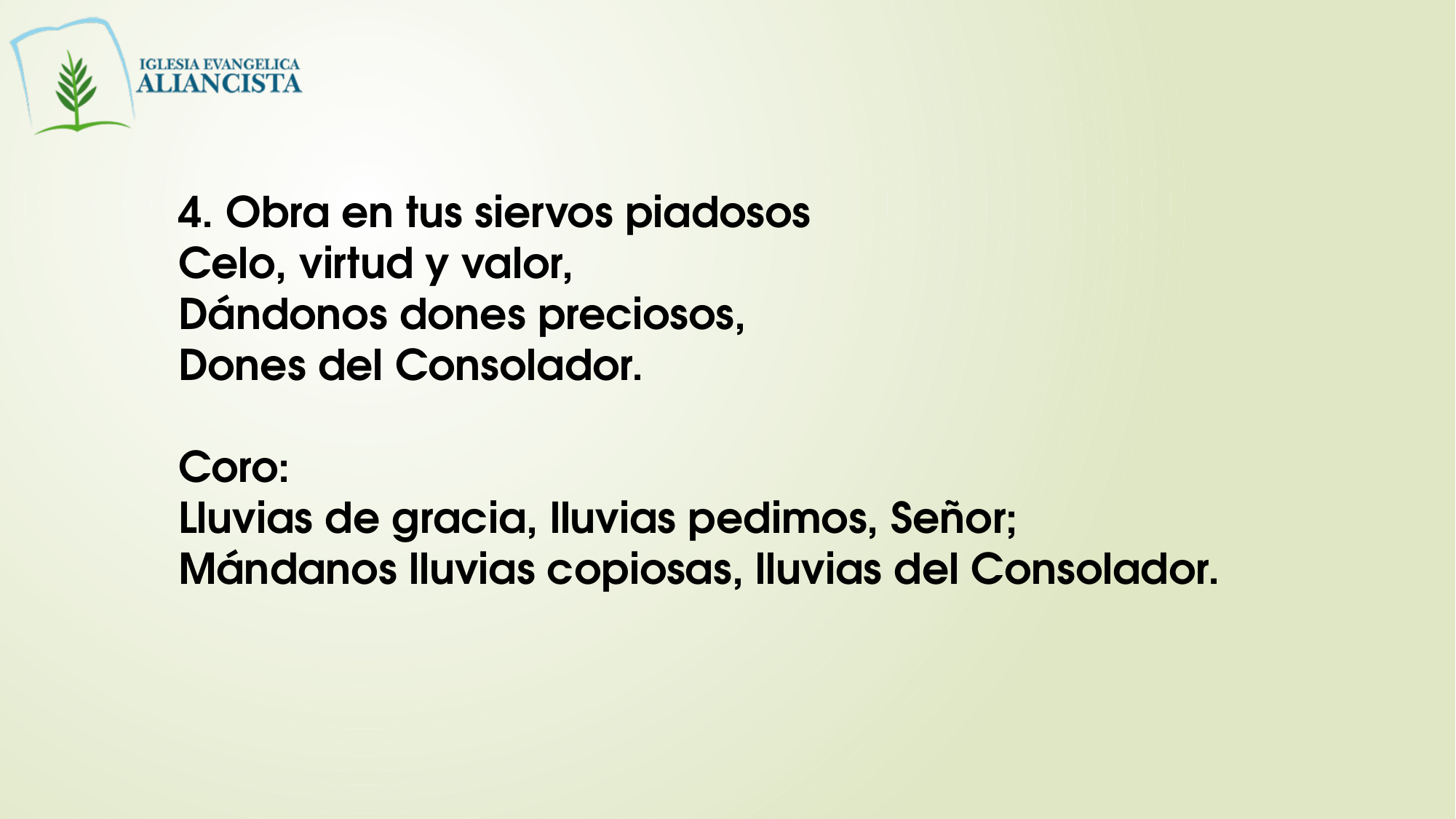

4. Obra en tus siervos piadosos
Celo, virtud y valor,
Dándonos dones preciosos,
Dones del Consolador.

Coro:
Lluvias de gracia, lluvias pedimos, Señor;
Mándanos lluvias copiosas, lluvias del Consolador.